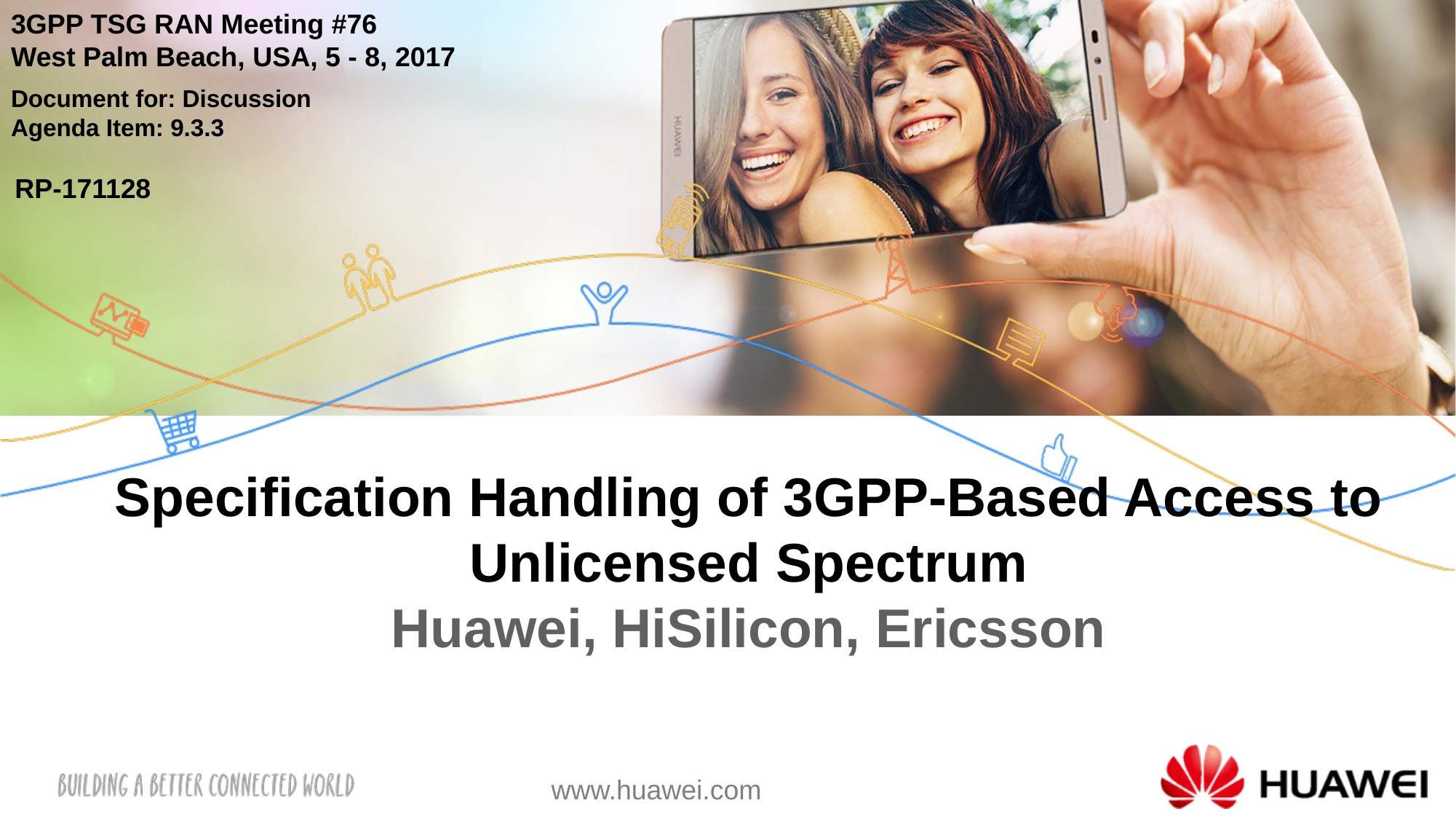

3GPP TSG RAN Meeting #76
West Palm Beach, USA, 5 - 8, 2017

Document for: Discussion
Agenda Item: 9.3.3

RP-171128
# Specification Handling of 3GPP-Based Access to Unlicensed Spectrum Huawei, HiSilicon, Ericsson